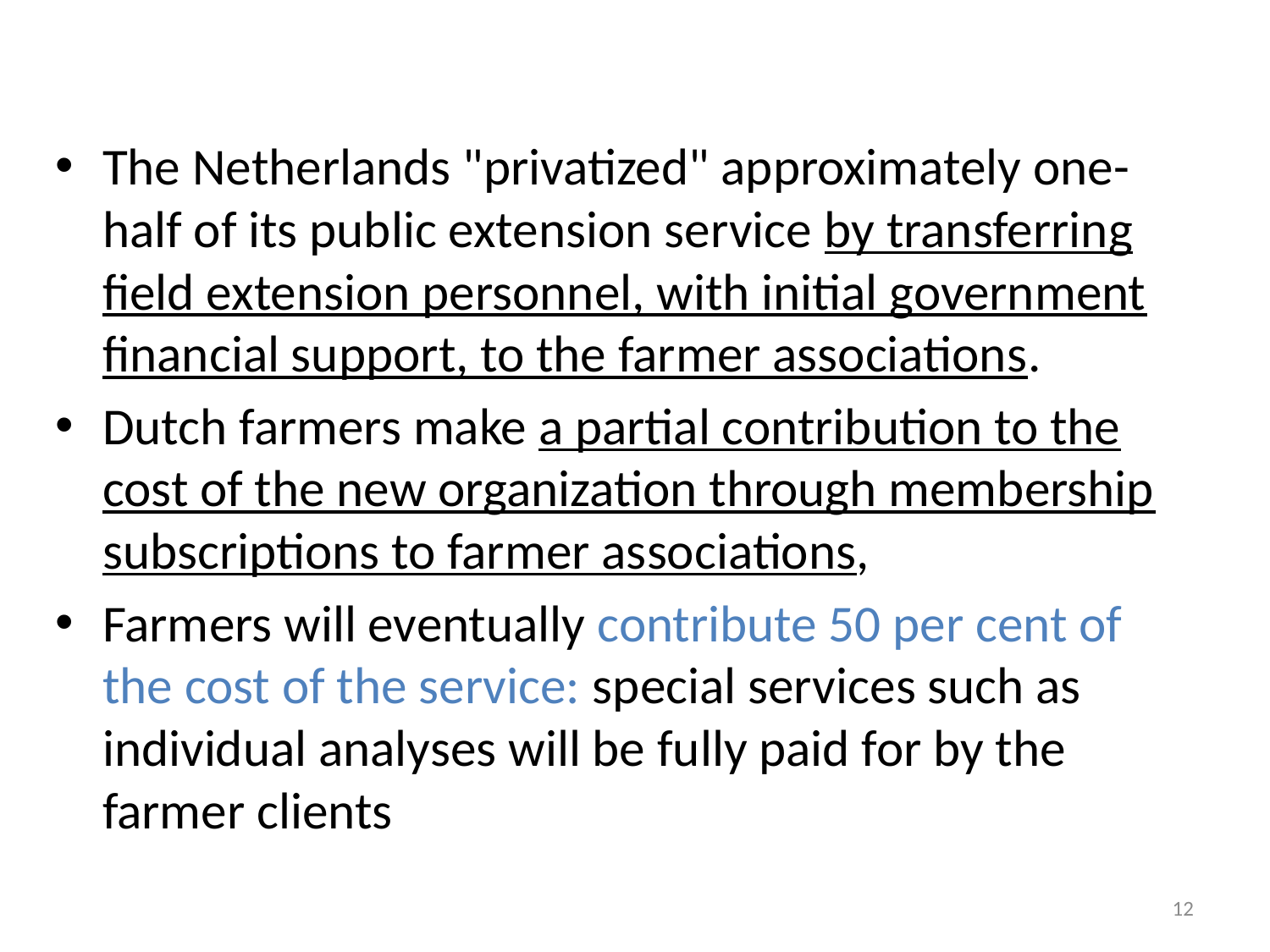

The Netherlands "privatized" approximately one-half of its public extension service by transferring field extension personnel, with initial government financial support, to the farmer associations.
Dutch farmers make a partial contribution to the cost of the new organization through membership subscriptions to farmer associations,
Farmers will eventually contribute 50 per cent of the cost of the service: special services such as individual analyses will be fully paid for by the farmer clients
12